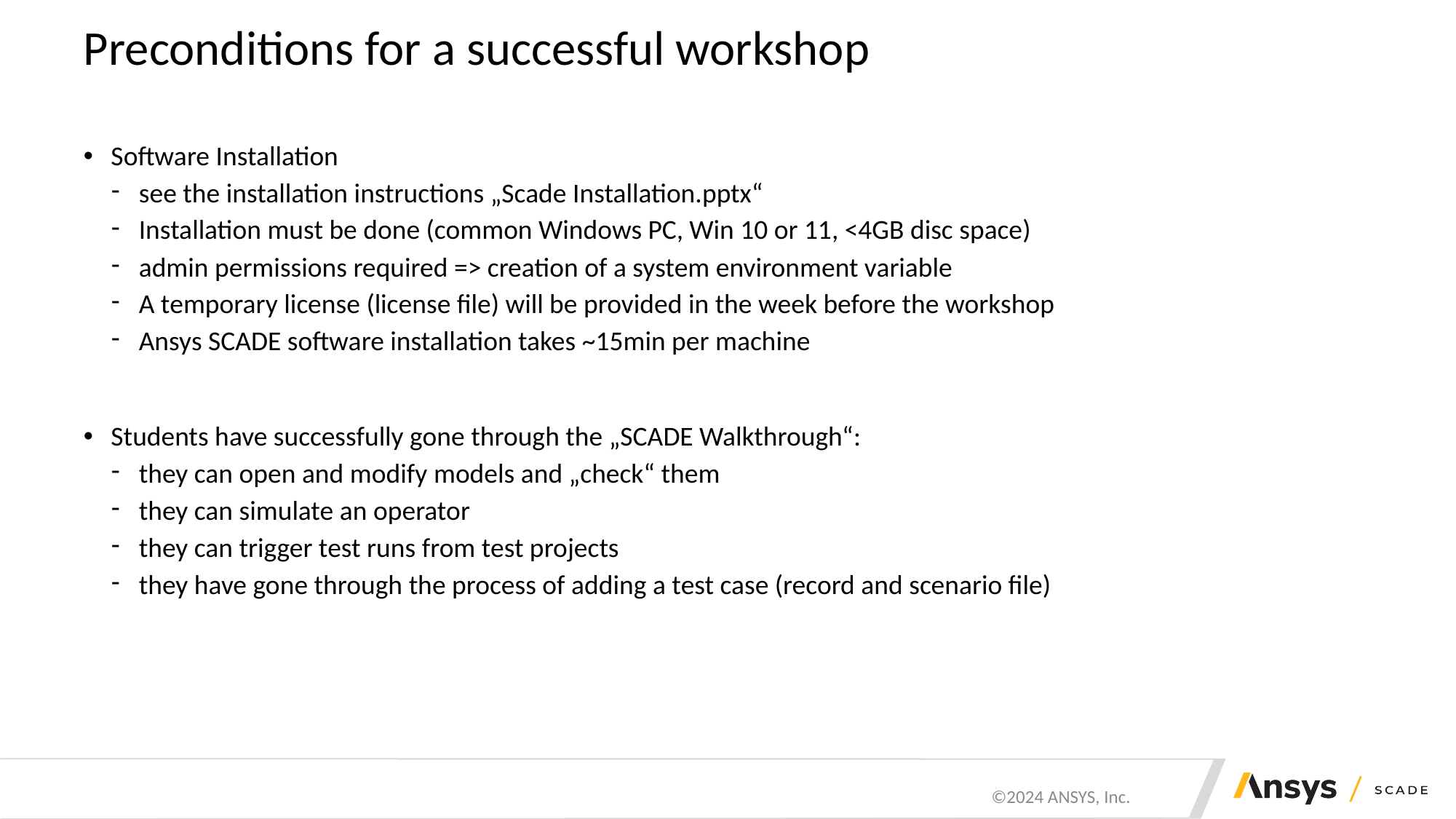

# Preconditions for a successful workshop
Software Installation
see the installation instructions „Scade Installation.pptx“
Installation must be done (common Windows PC, Win 10 or 11, <4GB disc space)
admin permissions required => creation of a system environment variable
A temporary license (license file) will be provided in the week before the workshop
Ansys SCADE software installation takes ~15min per machine

Students have successfully gone through the „SCADE Walkthrough“:
they can open and modify models and „check“ them
they can simulate an operator
they can trigger test runs from test projects
they have gone through the process of adding a test case (record and scenario file)